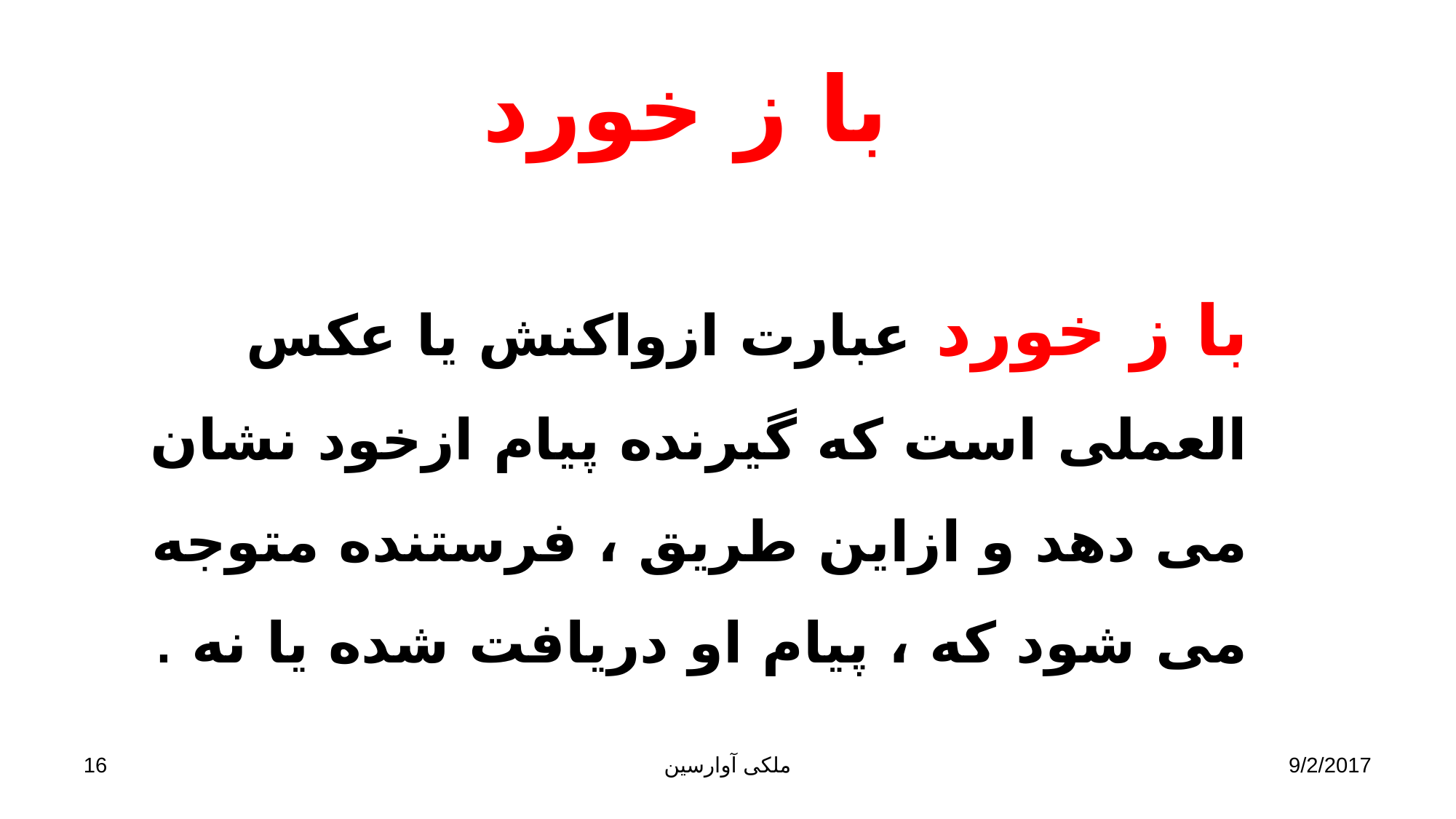

با ز خورد
# با ز خورد عبارت ازواکنش یا عکس العملی است که گیرنده پیام ازخود نشان می دهد و ازاین طریق ، فرستنده متوجه می شود که ، پیام او دریافت شده یا نه .
16
ملکی آوارسین
9/2/2017